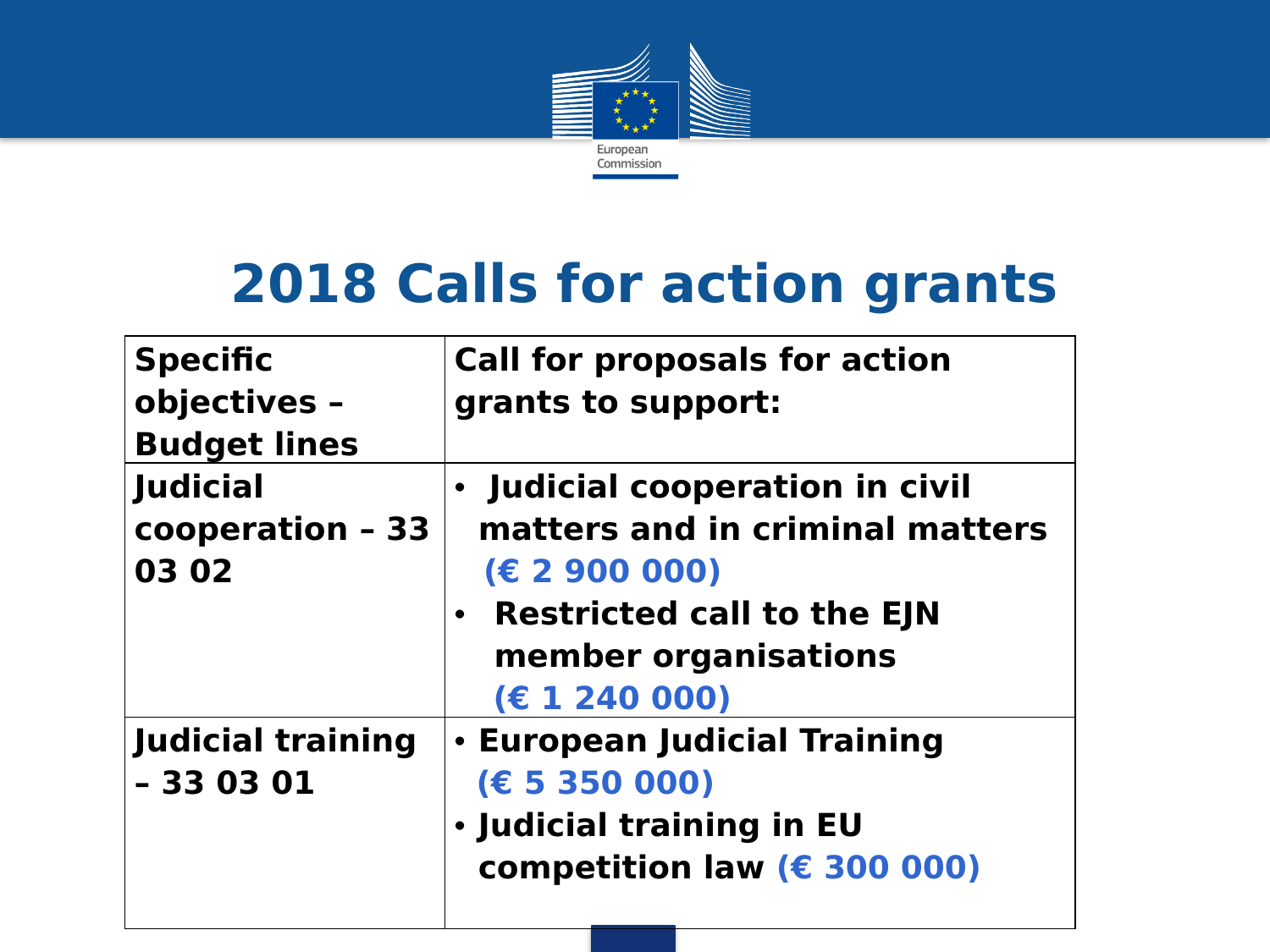

# 2018 Calls for action grants
| Specific objectives – Budget lines | Call for proposals for action grants to support: |
| --- | --- |
| Judicial cooperation – 33 03 02 | Judicial cooperation in civil matters and in criminal matters (€ 2 900 000) Restricted call to the EJN member organisations (€ 1 240 000) |
| Judicial training – 33 03 01 | European Judicial Training (€ 5 350 000) Judicial training in EU competition law (€ 300 000) |